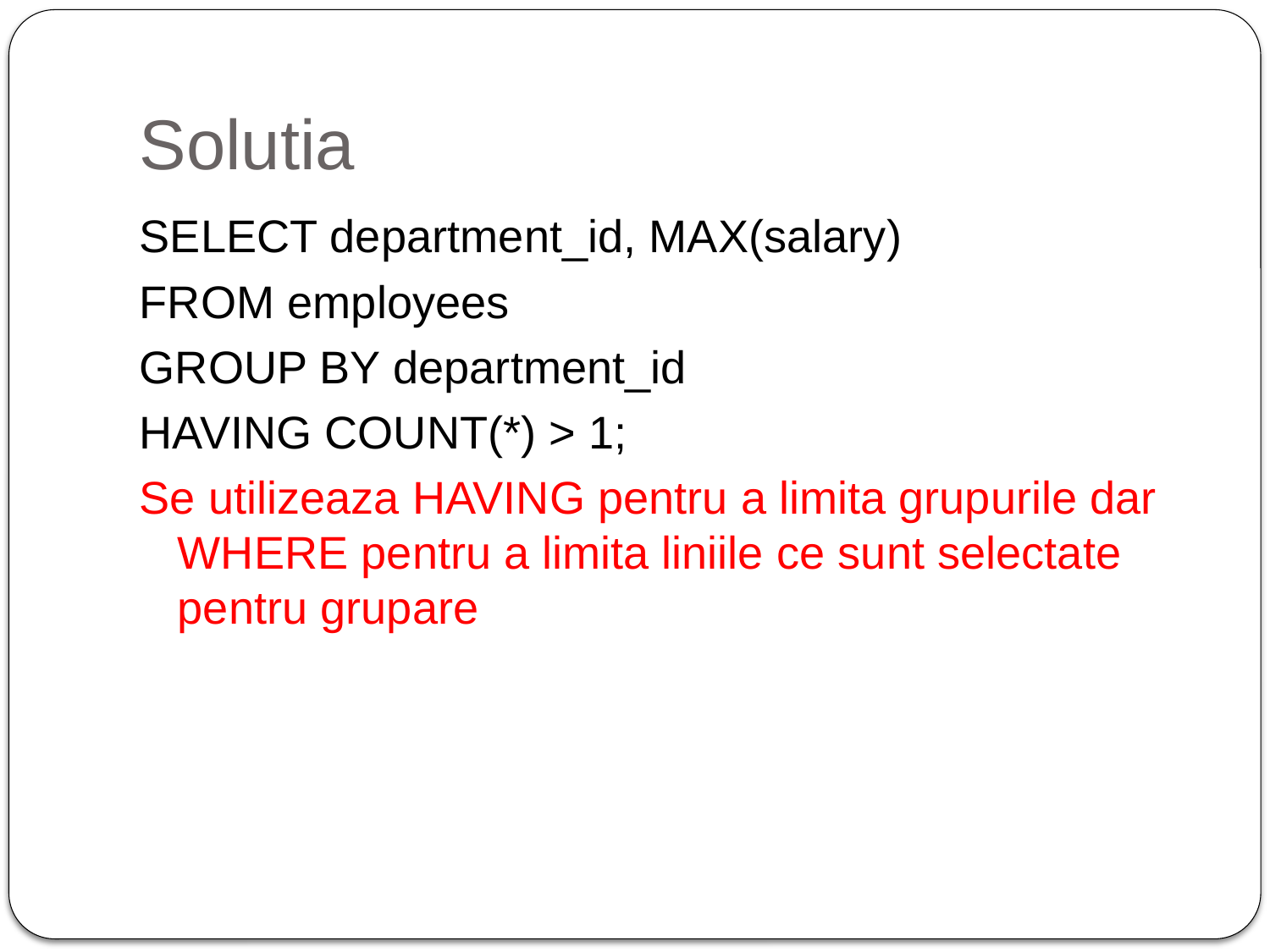

# Solutia
SELECT department_id, MAX(salary)
FROM employees
GROUP BY department_id
HAVING COUNT(*) > 1;
Se utilizeaza HAVING pentru a limita grupurile dar WHERE pentru a limita liniile ce sunt selectate pentru grupare